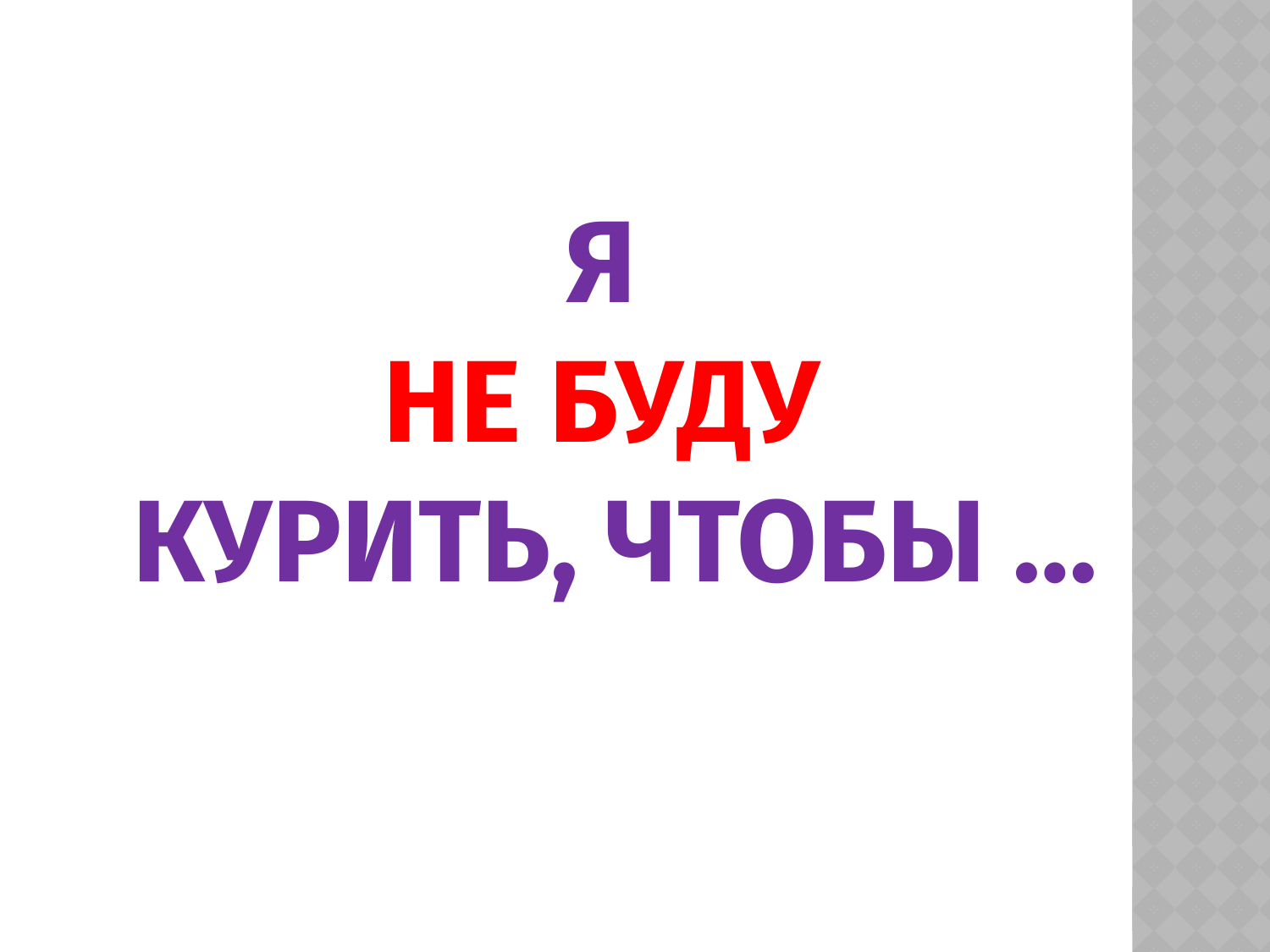

# Я не буду курить, чтобы …